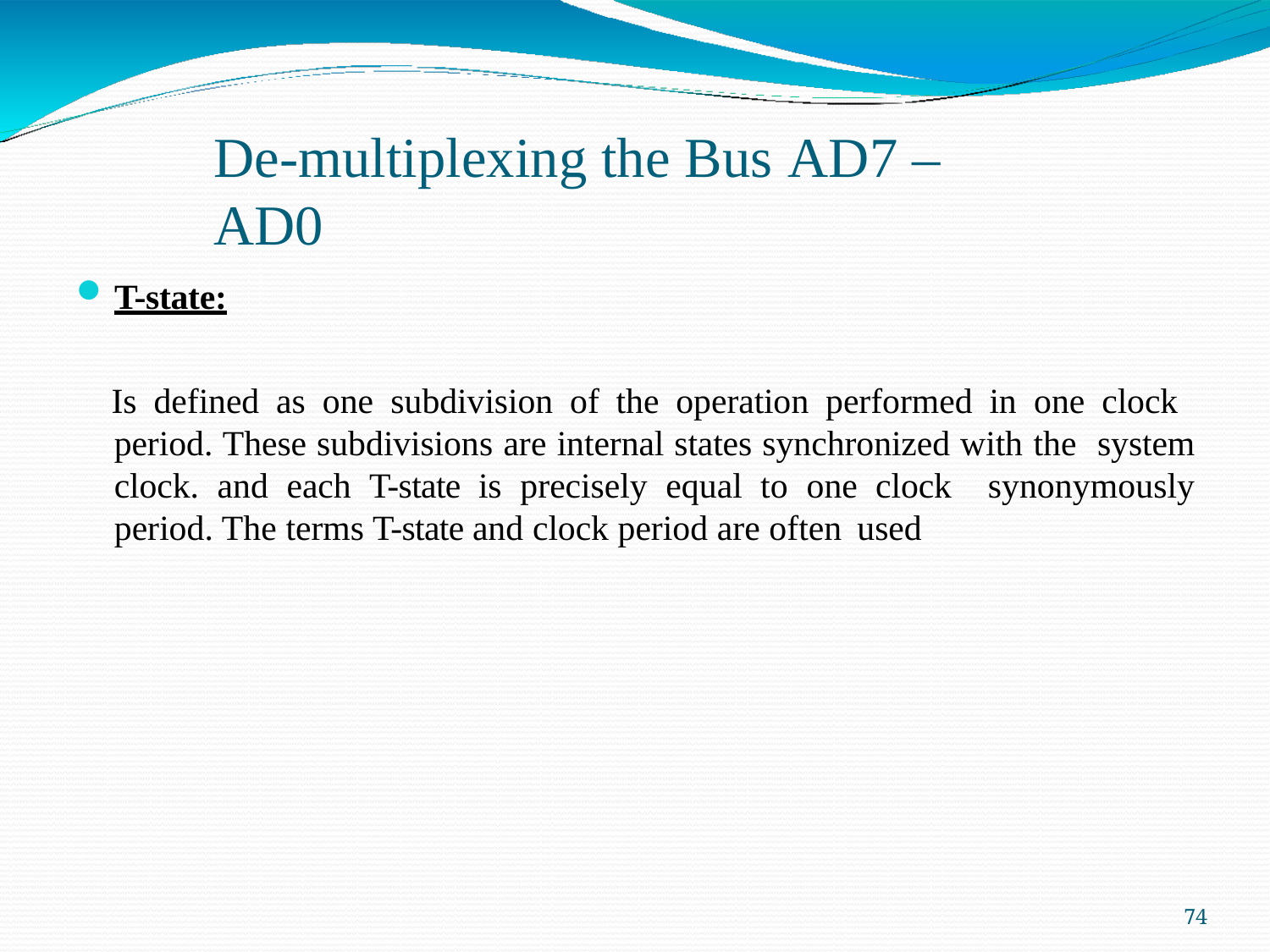

# De-multiplexing the Bus AD7 – AD0
T-state:

Is defined as one subdivision of the operation performed in one clock  period. These subdivisions are internal states synchronized with the  system clock. and each T-state is precisely equal to one clock  synonymously period. The terms T-state and clock period are often used
74